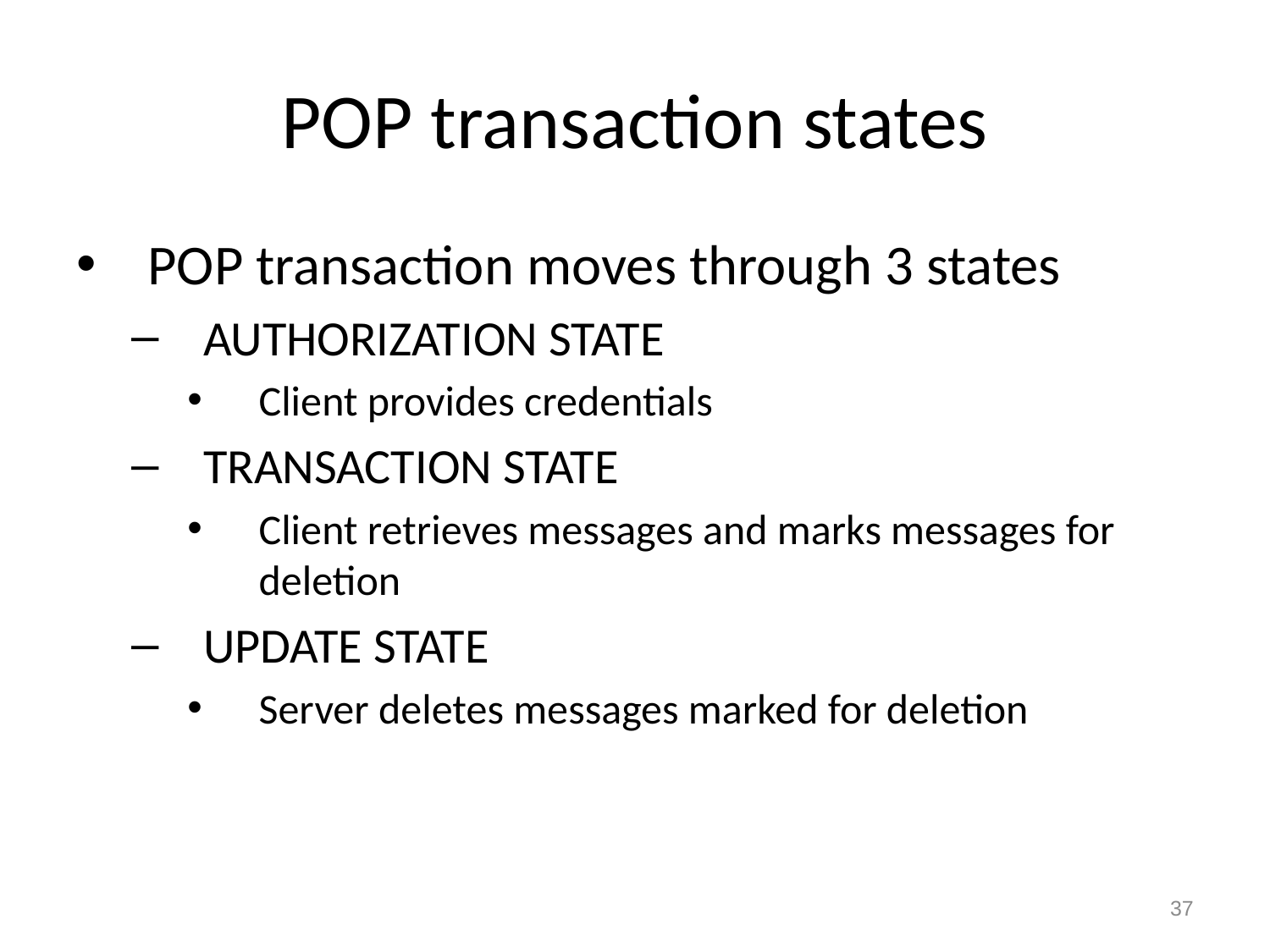

# POP transaction states
POP transaction moves through 3 states
AUTHORIZATION STATE
Client provides credentials
TRANSACTION STATE
Client retrieves messages and marks messages for deletion
UPDATE STATE
Server deletes messages marked for deletion
37